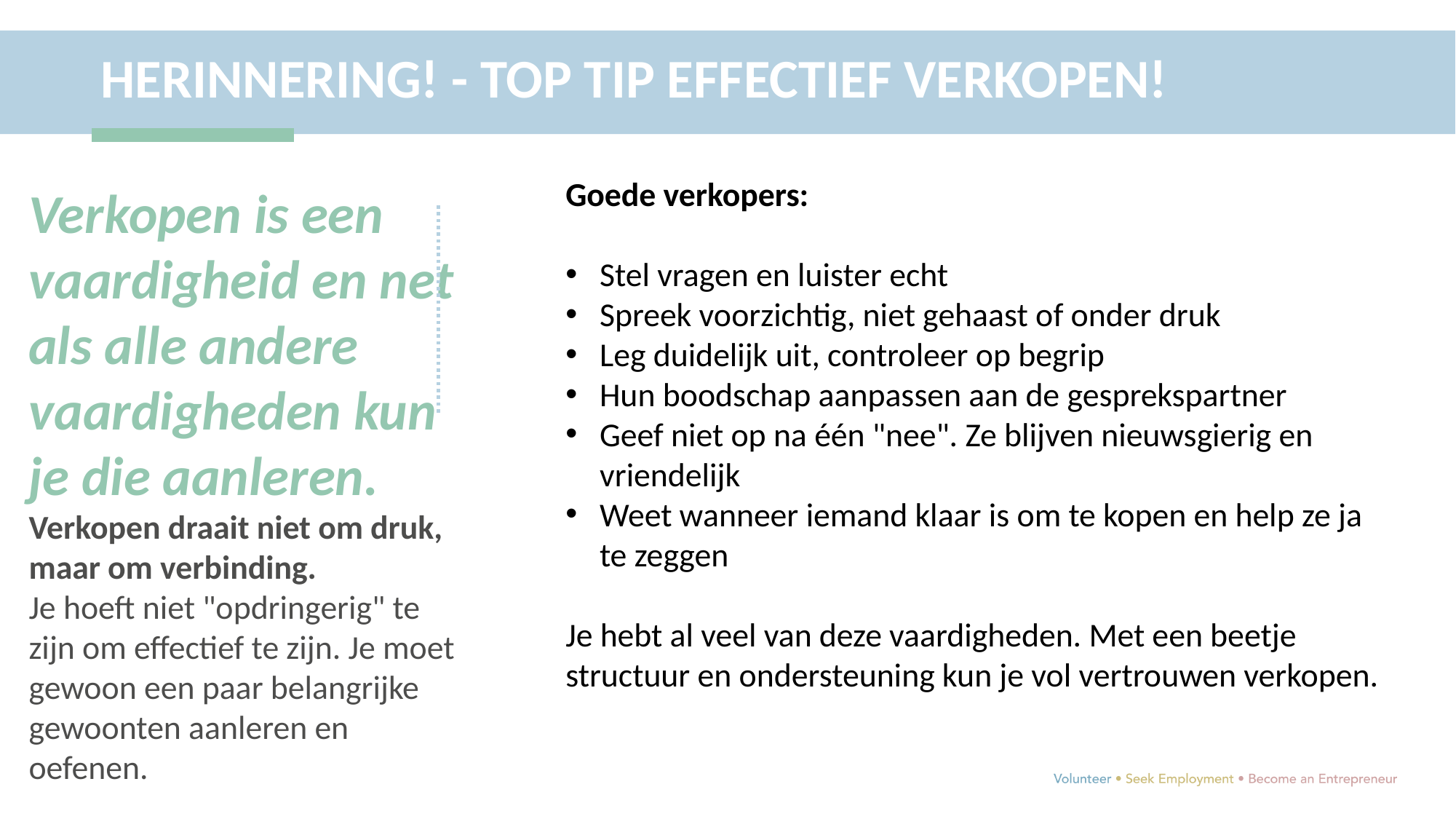

HERINNERING! - TOP TIP EFFECTIEF VERKOPEN!
Goede verkopers:

Stel vragen en luister echt
Spreek voorzichtig, niet gehaast of onder druk
Leg duidelijk uit, controleer op begrip
Hun boodschap aanpassen aan de gesprekspartner
Geef niet op na één "nee". Ze blijven nieuwsgierig en vriendelijk
Weet wanneer iemand klaar is om te kopen en help ze ja te zeggen

Je hebt al veel van deze vaardigheden. Met een beetje structuur en ondersteuning kun je vol vertrouwen verkopen.
Verkopen is een vaardigheid en net als alle andere vaardigheden kun je die aanleren.
Verkopen draait niet om druk, maar om verbinding.
Je hoeft niet "opdringerig" te zijn om effectief te zijn. Je moet gewoon een paar belangrijke gewoonten aanleren en oefenen.